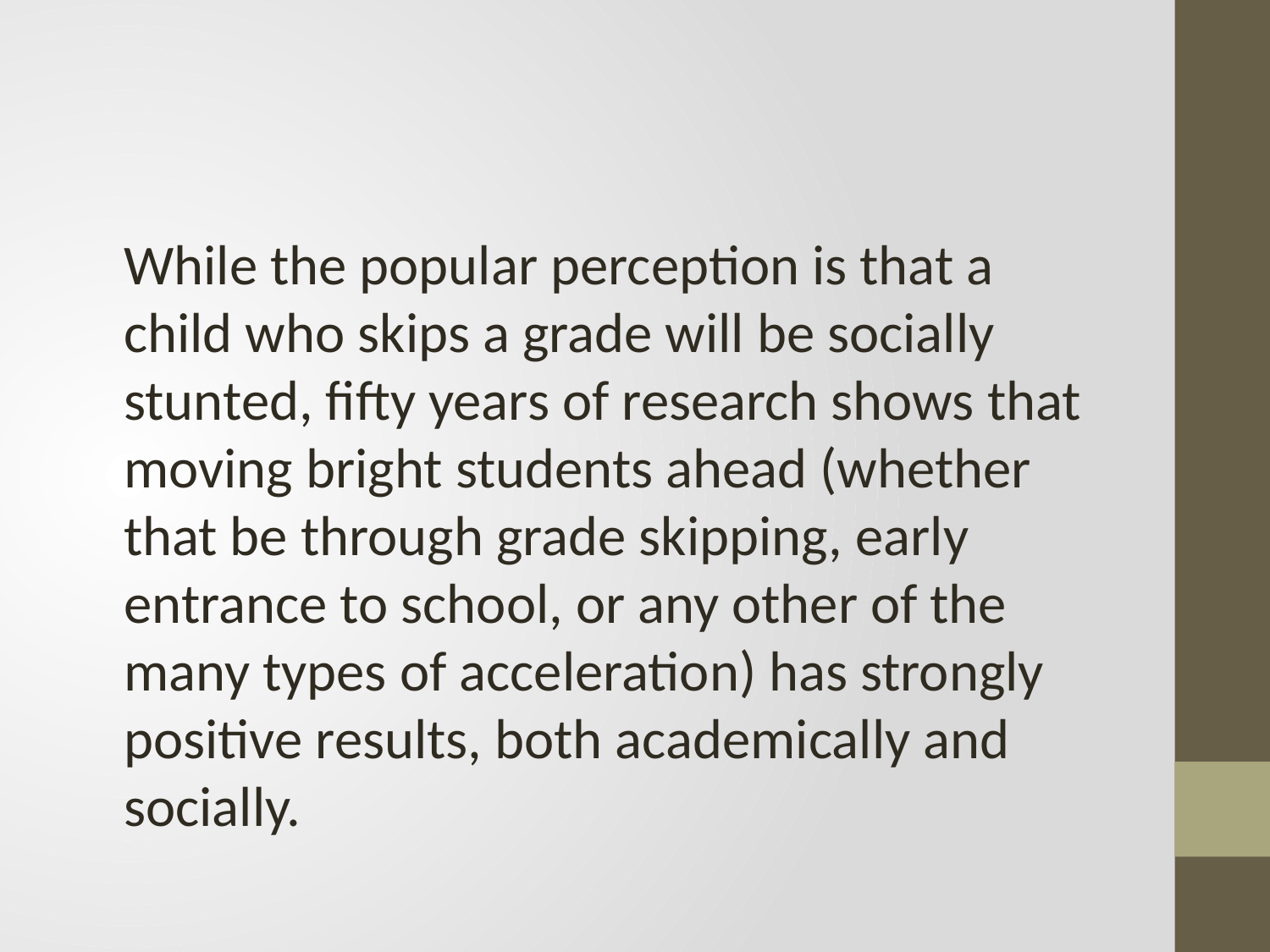

#
	While the popular perception is that a child who skips a grade will be socially stunted, fifty years of research shows that moving bright students ahead (whether that be through grade skipping, early entrance to school, or any other of the many types of acceleration) has strongly positive results, both academically and socially.